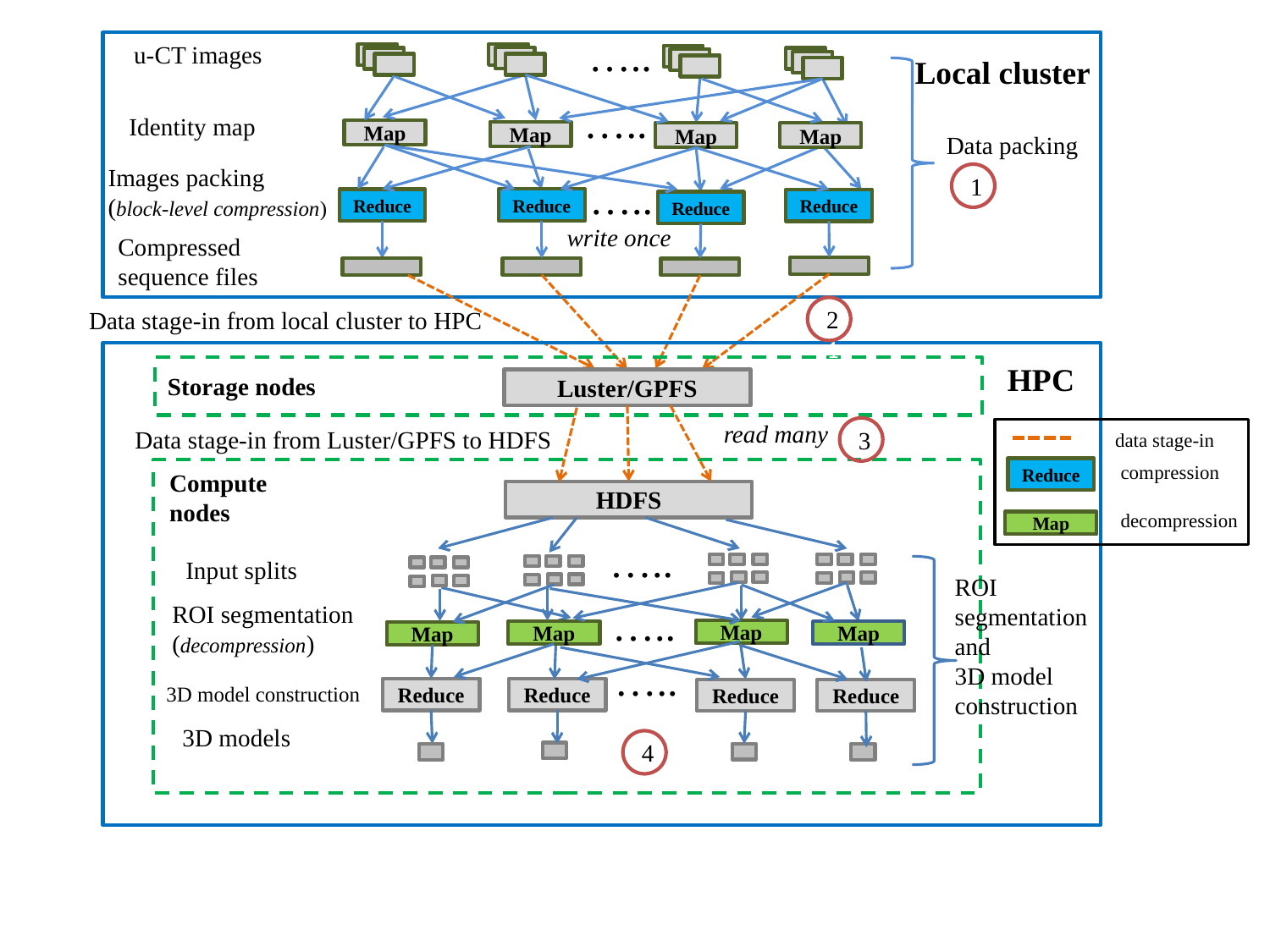

…..

u-CT images

Local cluster

…..
Identity map
Map
Map
Map
Map
Data packing
Images packing
(block-level compression)
…..
Reduce
Reduce
Reduce
Reduce
Compressed sequence files

11
write once

21
Data stage-in from local cluster to HPC

HPC

Storage nodes
Luster/GPFS
Data stage-in from Luster/GPFS to HDFS

Compute nodes
HDFS
…..
Input splits

ROI segmentation
and
3D model
construction
…..
ROI segmentation
(decompression)
Map
Map
Map
Map
…..
3D model construction
Reduce
Reduce
Reduce
Reduce
3D models

read many

31

data stage-in
compression
Reduce
decompression
Map

41